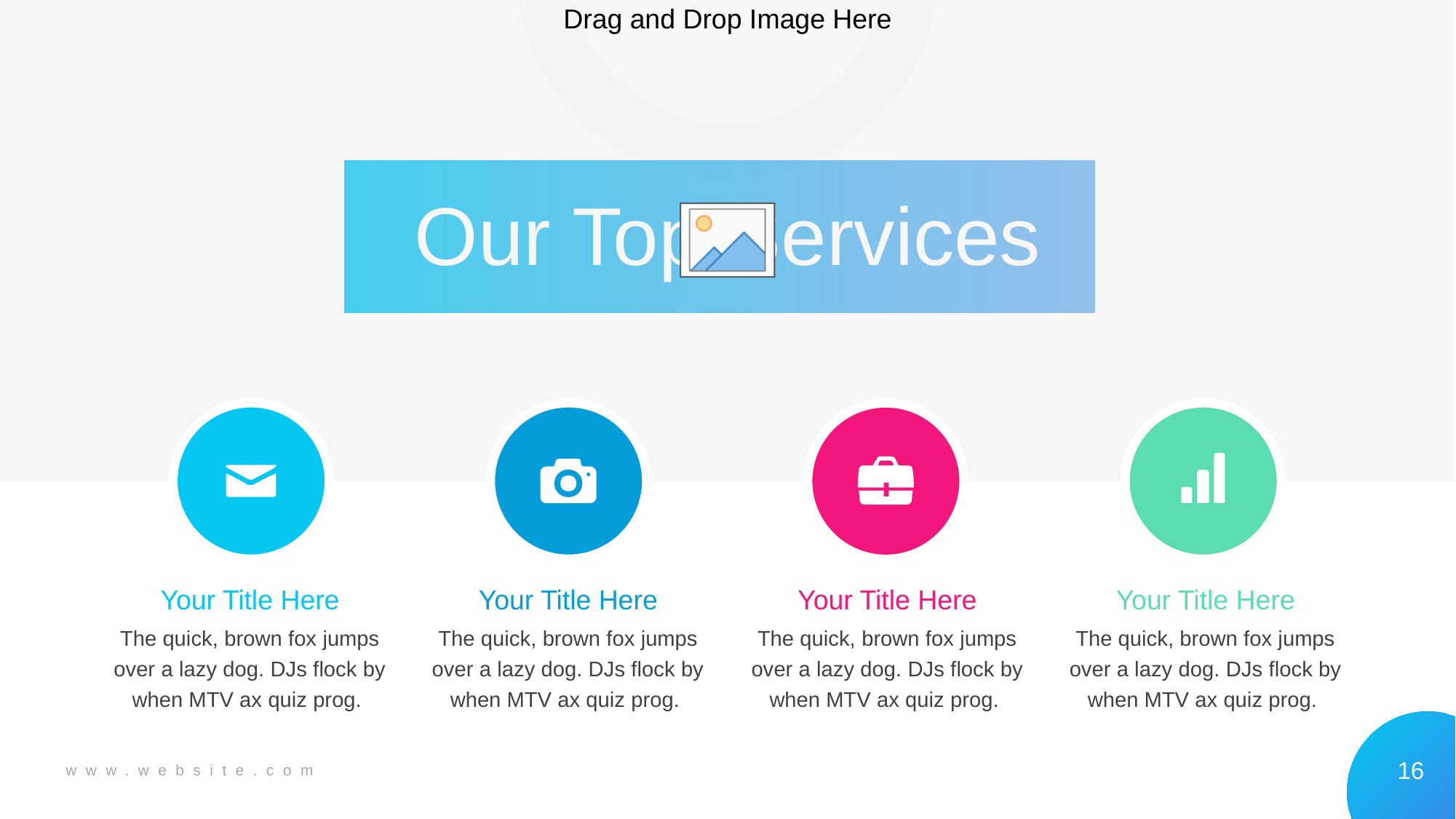

Our Top Services

Your Title Here
Your Title Here
Your Title Here
Your Title Here
The quick, brown fox jumps over a lazy dog. DJs flock by when MTV ax quiz prog.
The quick, brown fox jumps over a lazy dog. DJs flock by when MTV ax quiz prog.
The quick, brown fox jumps over a lazy dog. DJs flock by when MTV ax quiz prog.
The quick, brown fox jumps over a lazy dog. DJs flock by when MTV ax quiz prog.